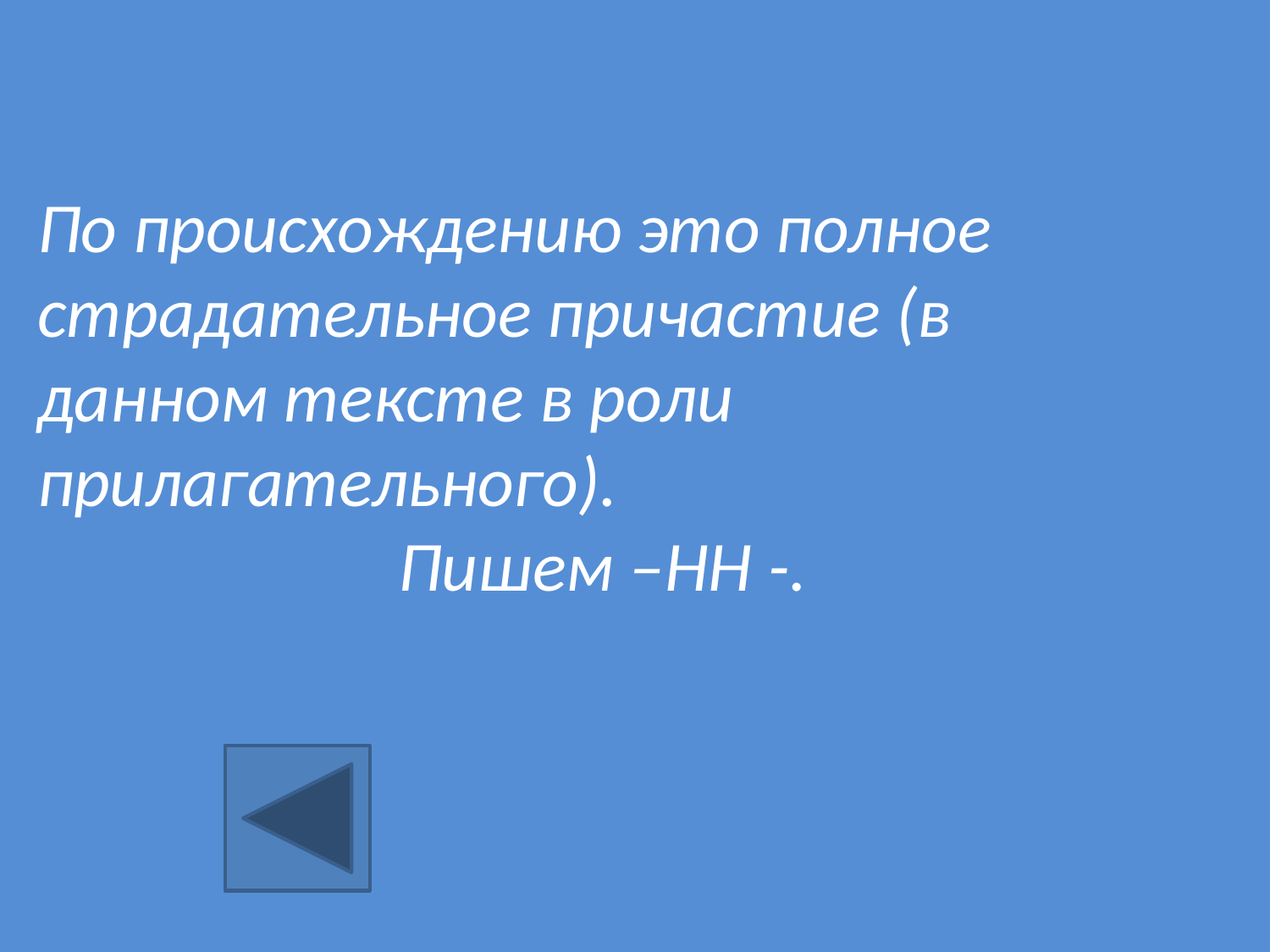

По происхождению это полное страдательное причастие (в данном тексте в роли прилагательного).
 Пишем –НН -.